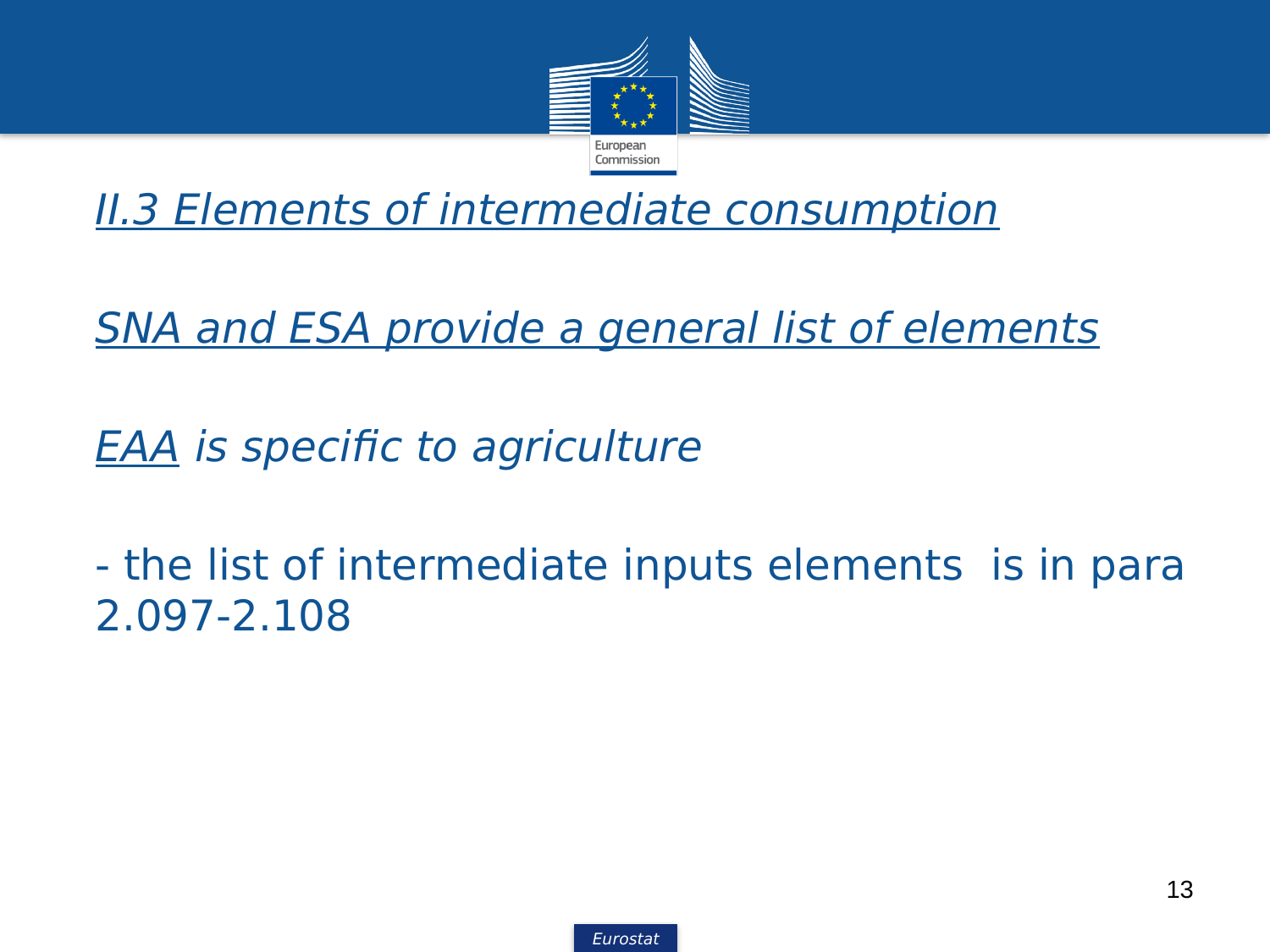

II.3 Elements of intermediate consumption

SNA and ESA provide a general list of elements

EAA is specific to agriculture

- the list of intermediate inputs elements  is in para 2.097-2.108

13